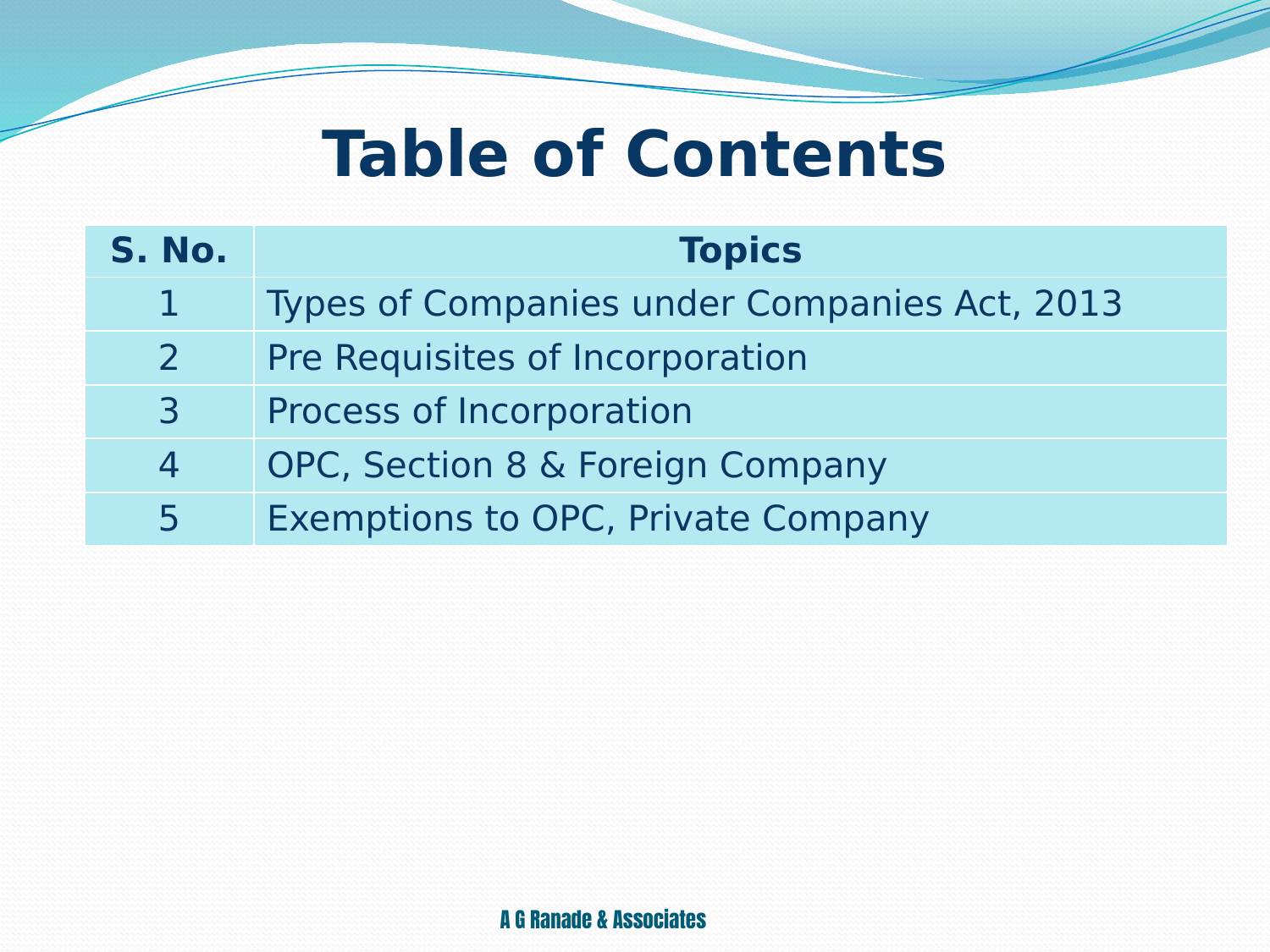

Table of Contents
| S. No. | Topics |
| --- | --- |
| 1 | Types of Companies under Companies Act, 2013 |
| 2 | Pre Requisites of Incorporation |
| 3 | Process of Incorporation |
| 4 | OPC, Section 8 & Foreign Company |
| 5 | Exemptions to OPC, Private Company |
A G Ranade & Associates